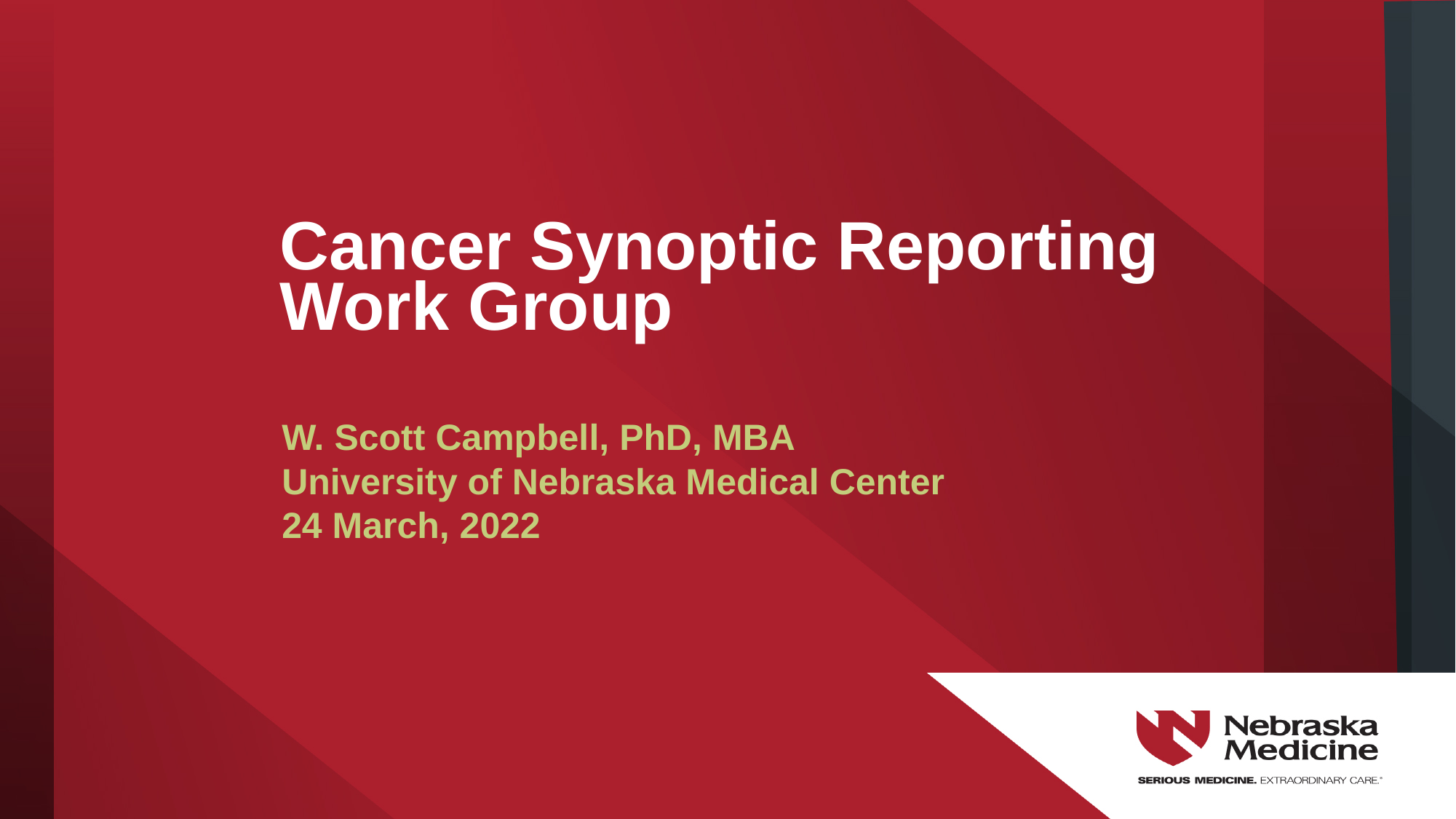

# Cancer Synoptic Reporting Work Group
W. Scott Campbell, PhD, MBA
University of Nebraska Medical Center
24 March, 2022